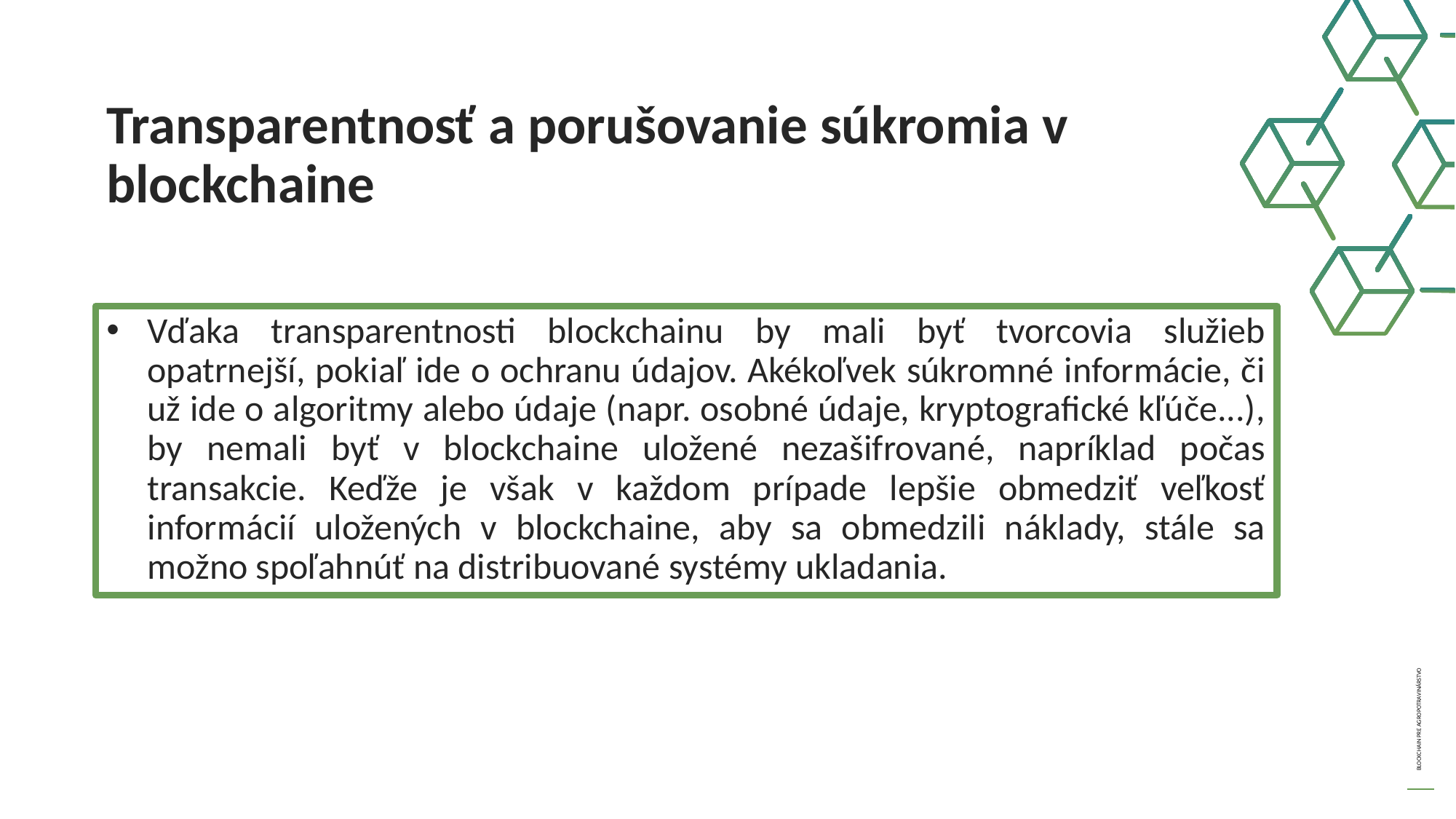

Transparentnosť a porušovanie súkromia v blockchaine
Vďaka transparentnosti blockchainu by mali byť tvorcovia služieb opatrnejší, pokiaľ ide o ochranu údajov. Akékoľvek súkromné informácie, či už ide o algoritmy alebo údaje (napr. osobné údaje, kryptografické kľúče...), by nemali byť v blockchaine uložené nezašifrované, napríklad počas transakcie. Keďže je však v každom prípade lepšie obmedziť veľkosť informácií uložených v blockchaine, aby sa obmedzili náklady, stále sa možno spoľahnúť na distribuované systémy ukladania.